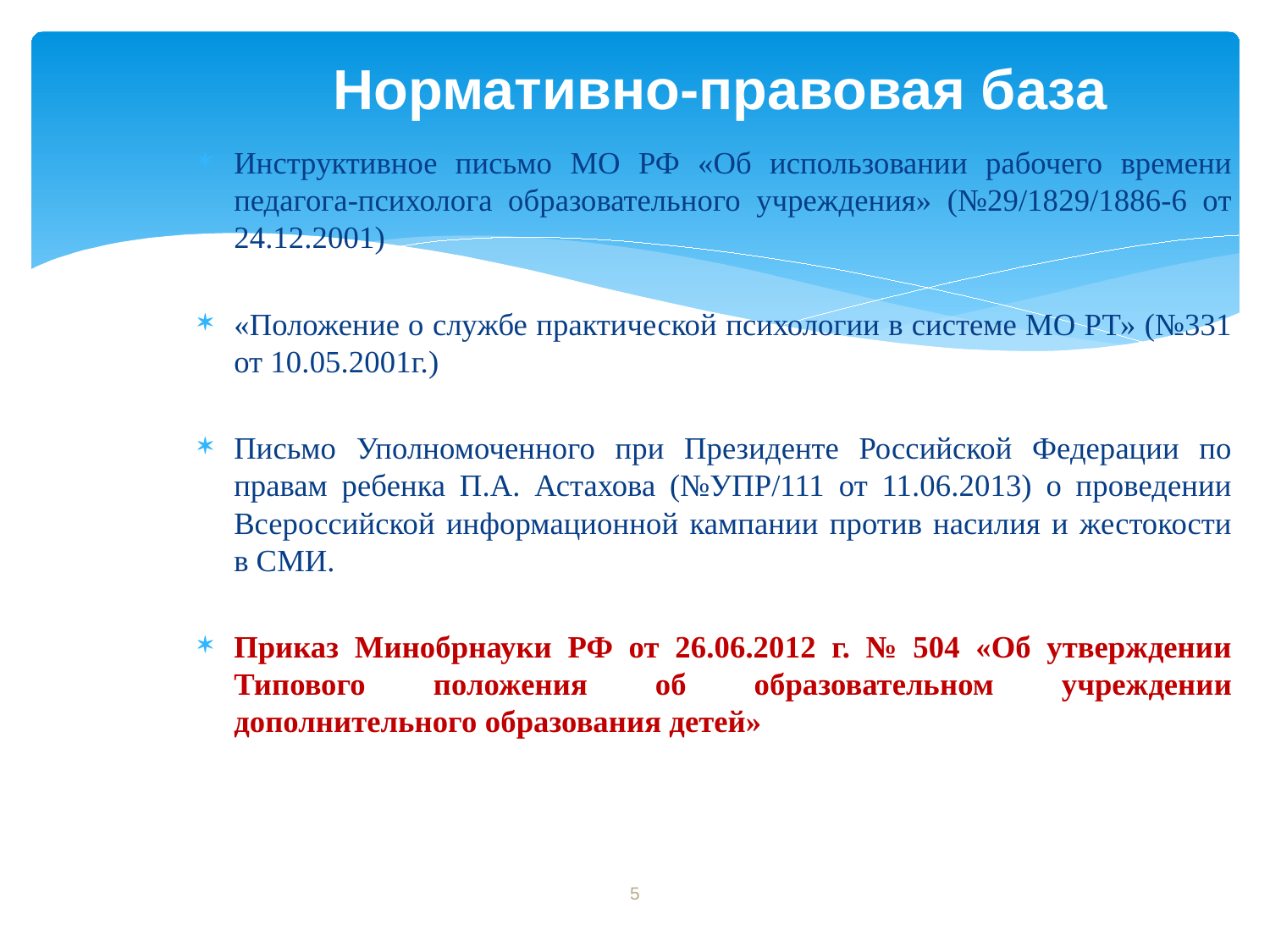

# Нормативно-правовая база
Инструктивное письмо МО РФ «Об использовании рабочего времени педагога-психолога образовательного учреждения» (№29/1829/1886-6 от 24.12.2001)

«Положение о службе практической психологии в системе МО РТ» (№331 от 10.05.2001г.)

Письмо Уполномоченного при Президенте Российской Федерации по правам ребенка П.А. Астахова (№УПР/111 от 11.06.2013) о проведении Всероссийской информационной кампании против насилия и жестокости в СМИ.

Приказ Минобрнауки РФ от 26.06.2012 г. № 504 «Об утверждении Типового положения об образовательном учреждении дополнительного образования детей»

5